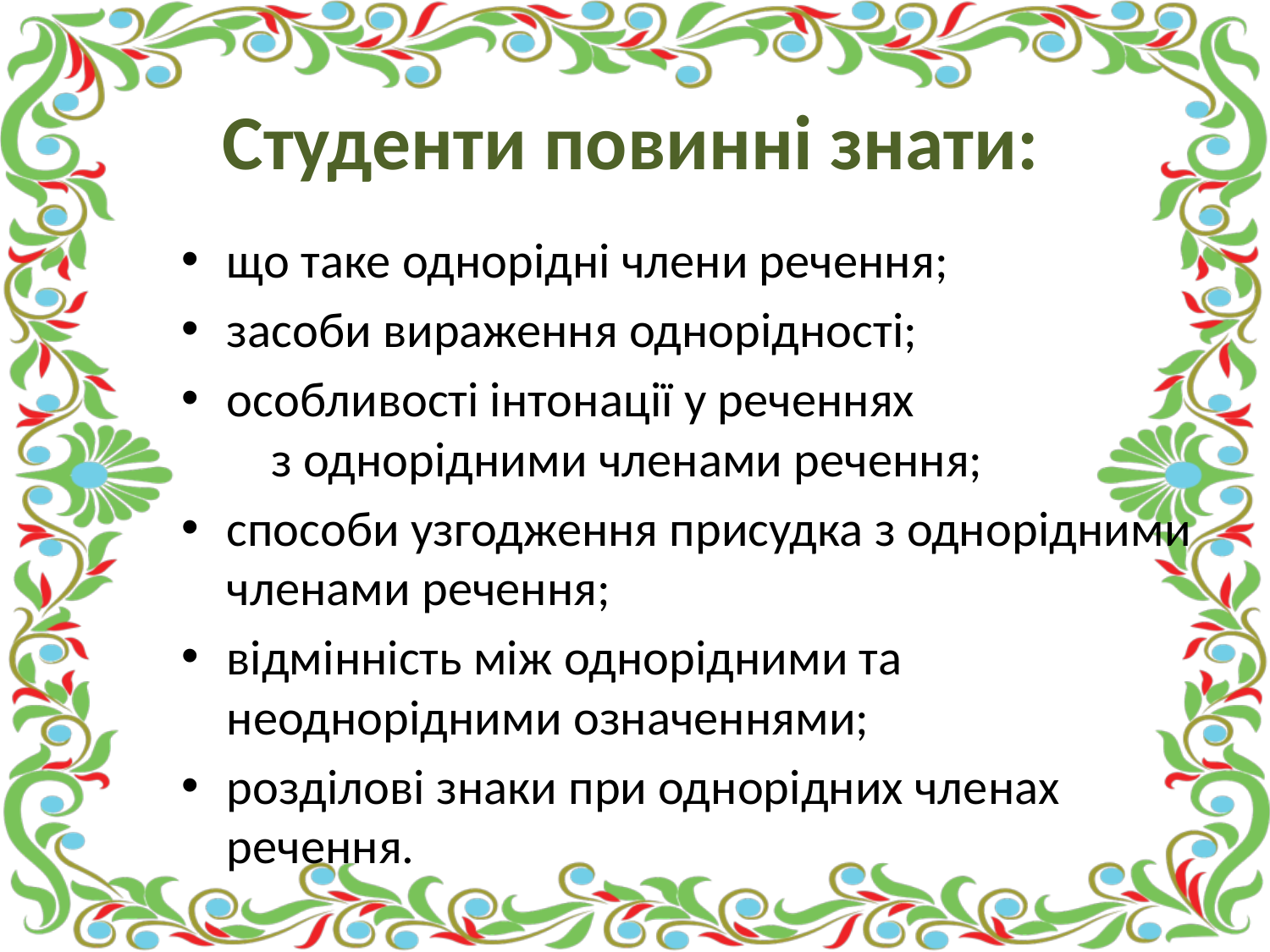

# Студенти повинні знати:
що таке однорідні члени речення;
засоби вираження однорідності;
особливості інтонації у реченнях                             з однорідними членами речення;
способи узгодження присудка з однорідними членами речення;
відмінність між однорідними та неоднорідними означеннями;
розділові знаки при однорідних членах речення.